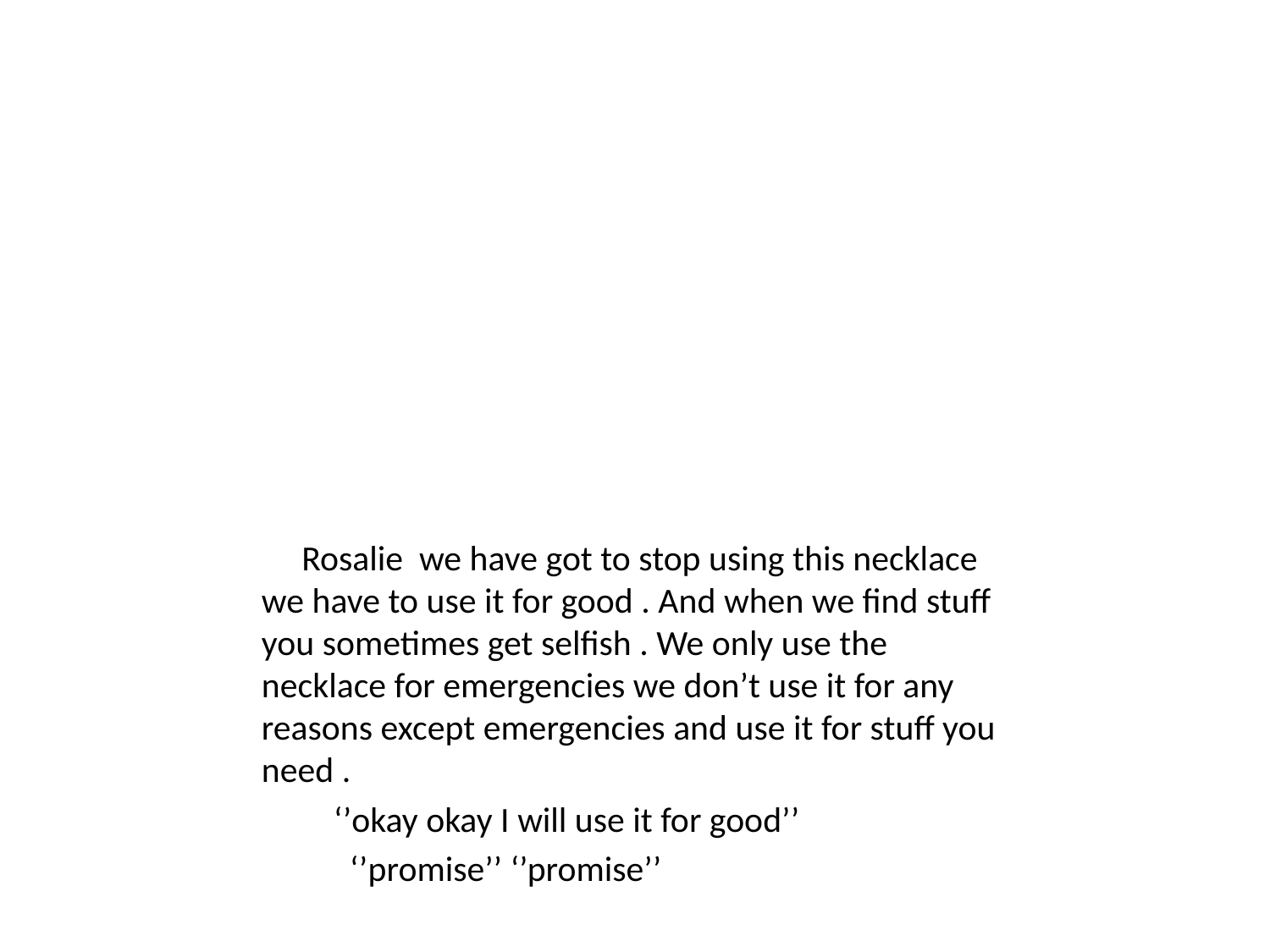

Rosalie  we have got to stop using this necklace we have to use it for good . And when we find stuff you sometimes get selfish . We only use the necklace for emergencies we don’t use it for any reasons except emergencies and use it for stuff you need .
         ‘’okay okay I will use it for good’’
           ‘’promise’’ ‘’promise’’